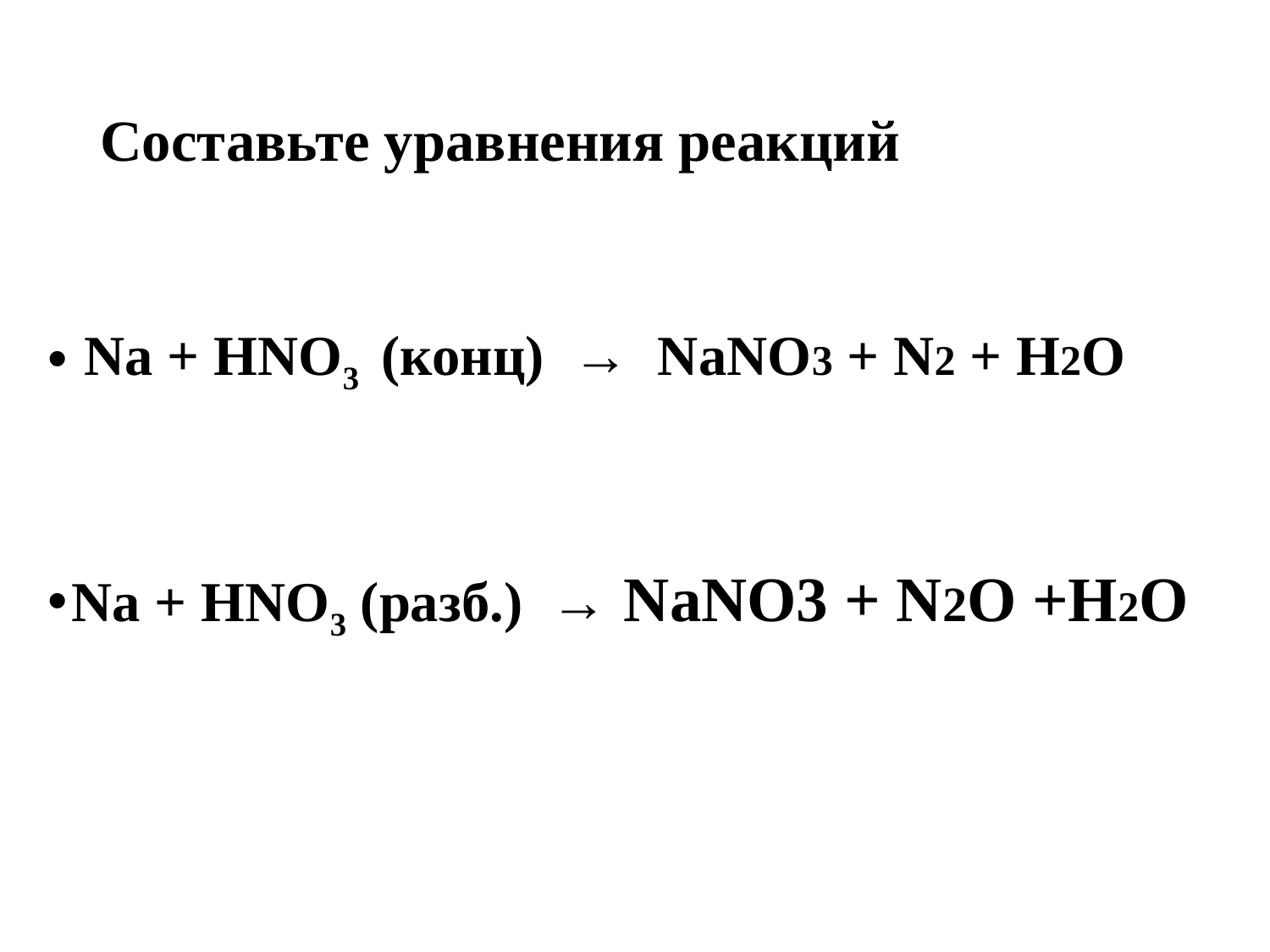

# Составьте уравнения реакций

 Na + НNO3  (конц)  →  NaNO3 + N2 + H2O

Na + НNO3 (разб.)  → NaNO3 + N2O +H2O